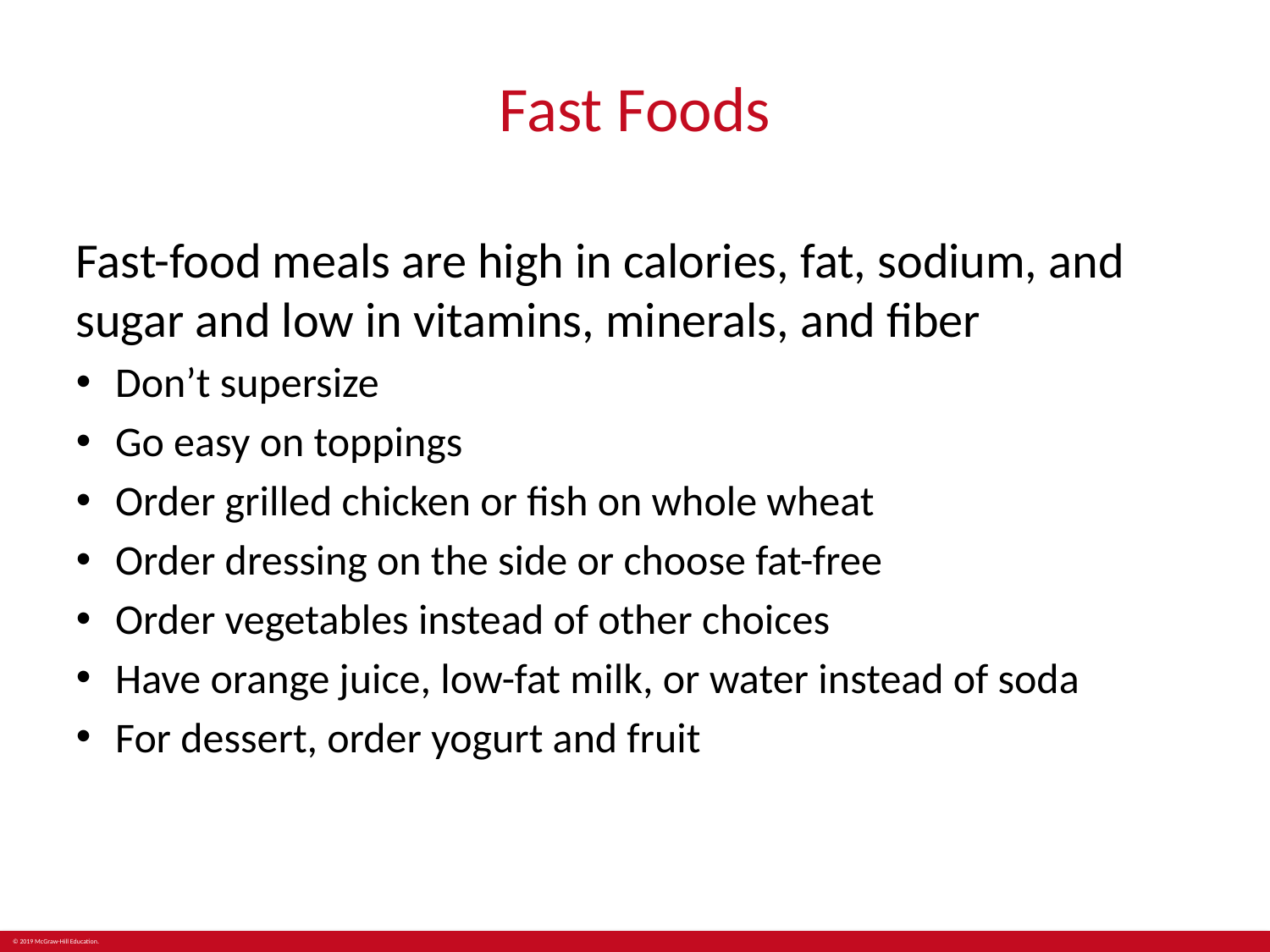

# Fast Foods
Fast-food meals are high in calories, fat, sodium, and sugar and low in vitamins, minerals, and fiber
Don’t supersize
Go easy on toppings
Order grilled chicken or fish on whole wheat
Order dressing on the side or choose fat-free
Order vegetables instead of other choices
Have orange juice, low-fat milk, or water instead of soda
For dessert, order yogurt and fruit